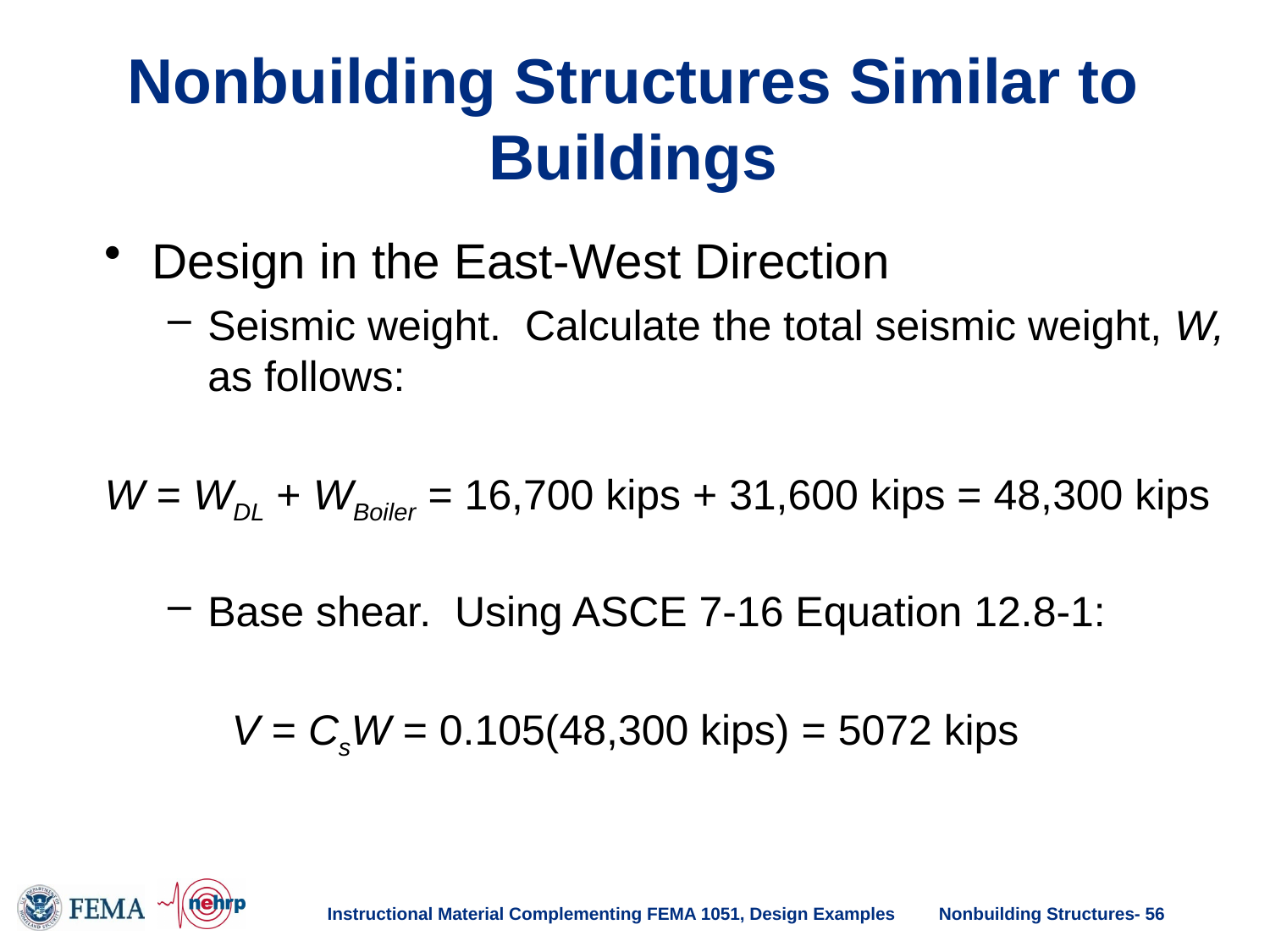

# Nonbuilding Structures Similar to Buildings
Design in the East-West Direction
Seismic weight.  Calculate the total seismic weight, W, as follows:
W = WDL + WBoiler = 16,700 kips + 31,600 kips = 48,300 kips
Base shear.  Using ASCE 7-16 Equation 12.8-1:

	V = CsW = 0.105(48,300 kips) = 5072 kips

Instructional Material Complementing FEMA 1051, Design Examples
Nonbuilding Structures- 56